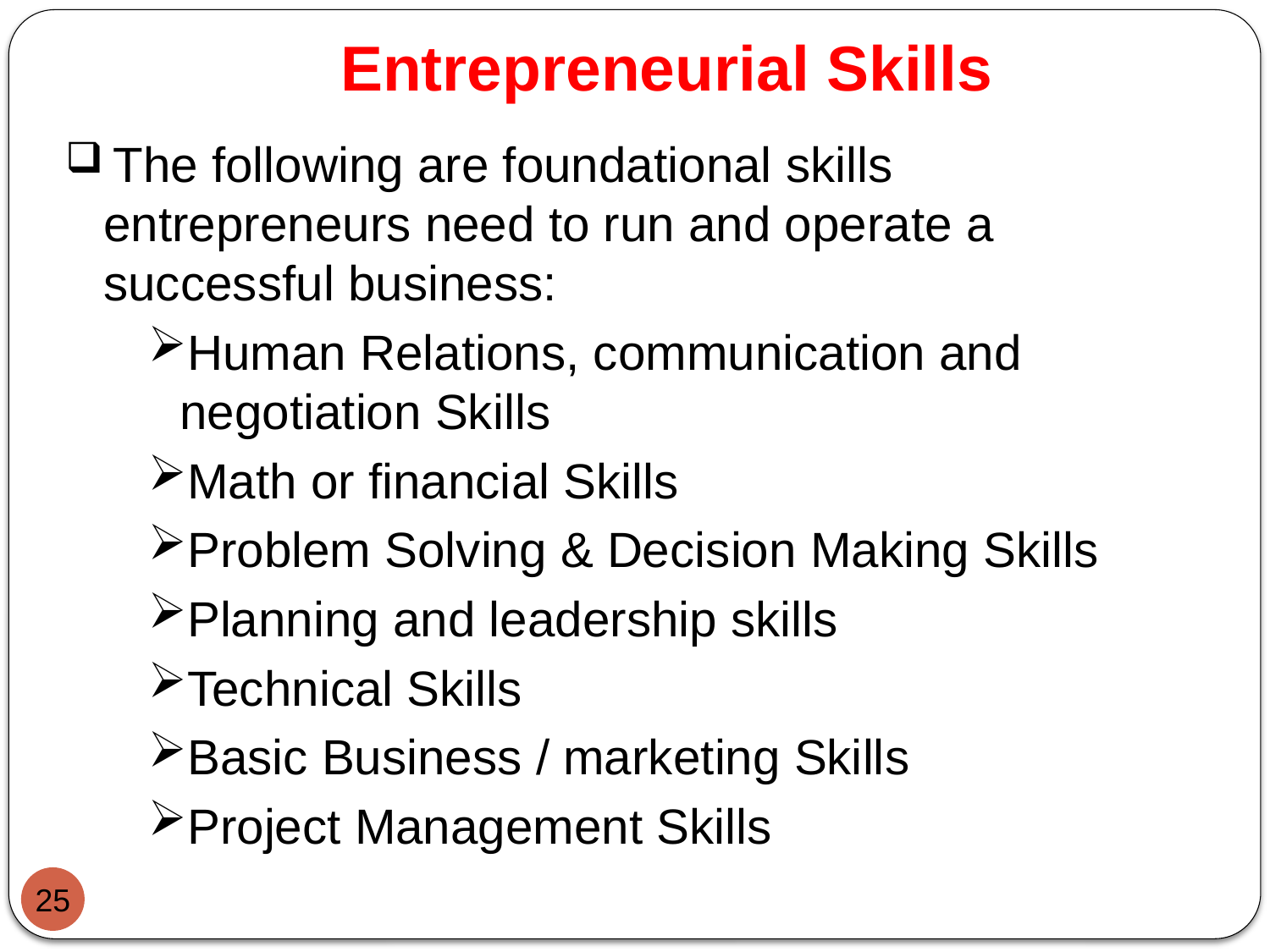

# Entrepreneurial Skills
 The following are foundational skills entrepreneurs need to run and operate a successful business:
Human Relations, communication and negotiation Skills
Math or financial Skills
Problem Solving & Decision Making Skills
Planning and leadership skills
Technical Skills
Basic Business / marketing Skills
Project Management Skills

25